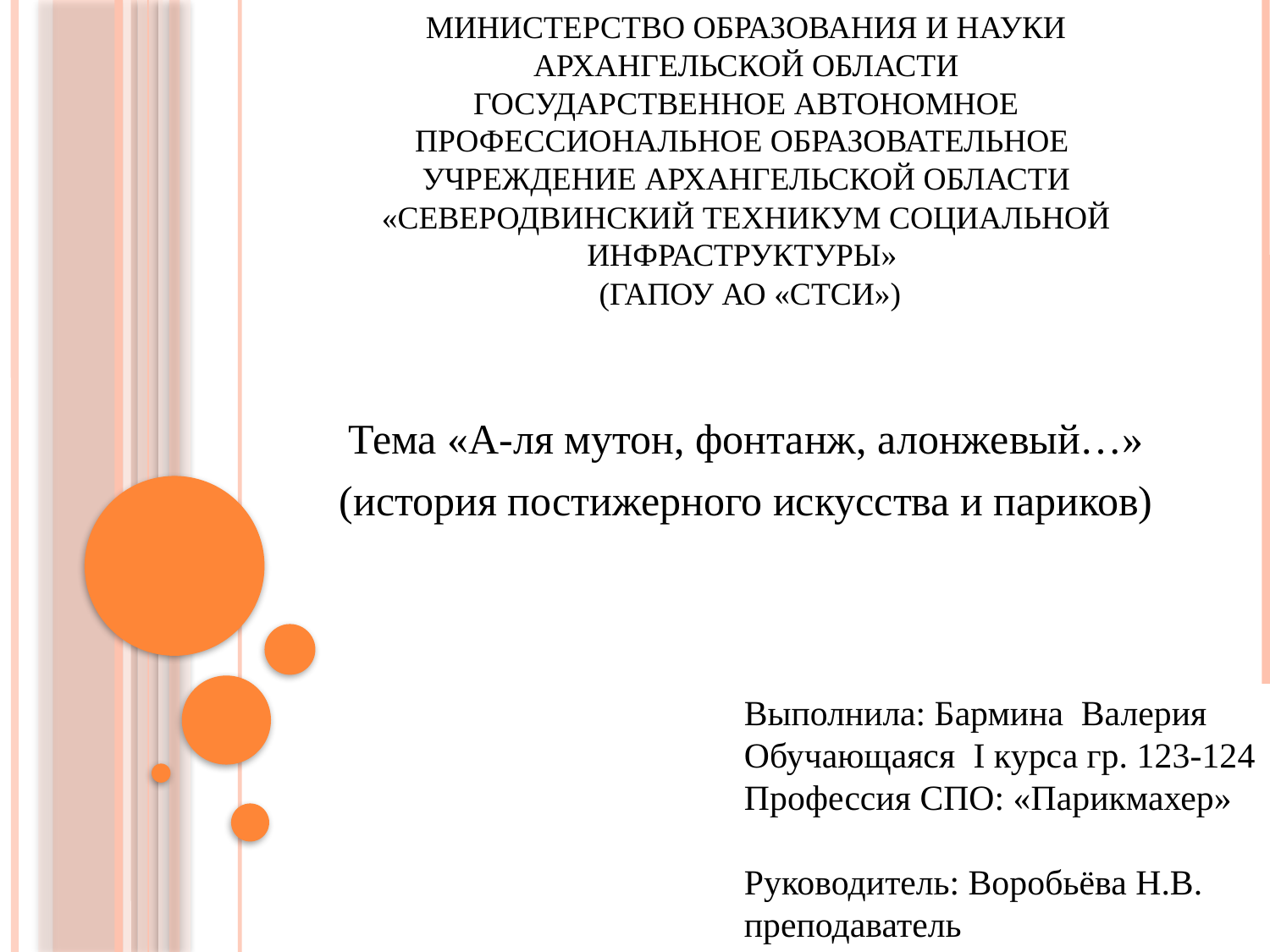

# Министерство образования И науки Архангельской области государственное автономное профессиональное образовательное учреждение Архангельской области «Северодвинский техникум социальной инфраструктуры» (ГАПОУ АО «СТСИ»)

Тема «А-ля мутон, фонтанж, алонжевый…»
(история постижерного искусства и париков)

Выполнила: Бармина  Валерия
Обучающаяся  I курса гр. 123-124
Профессия СПО: «Парикмахер»

Руководитель: Воробьёва Н.В.
преподаватель